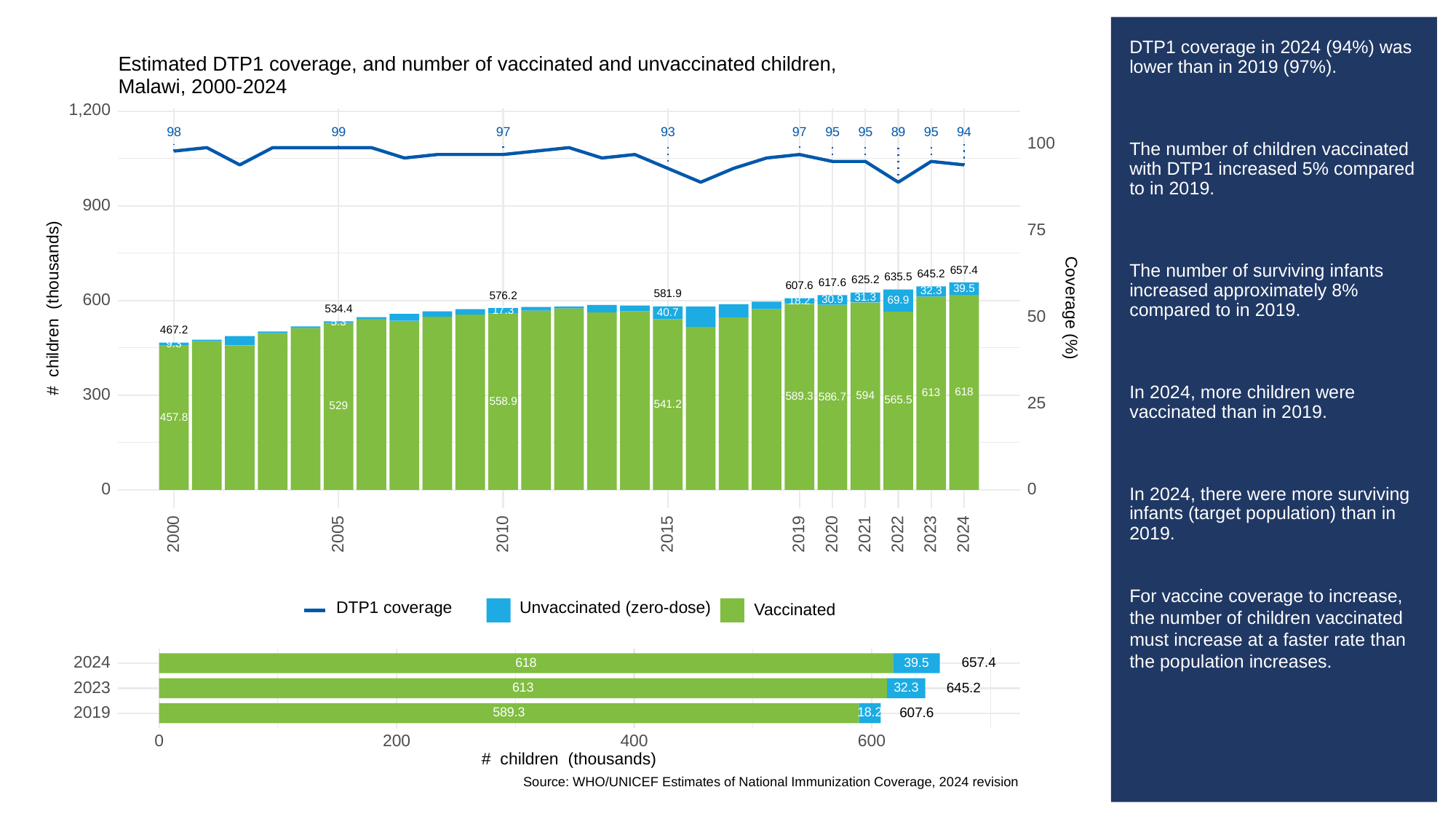

# DTP1 coverage in 2024 (94%) was lower than in 2019 (97%).

The number of children vaccinated with DTP1 increased 5% compared to in 2019.

The number of surviving infants increased approximately 8% compared to in 2019.

In 2024, more children were vaccinated than in 2019.

In 2024, there were more surviving infants (target population) than in 2019.

For vaccine coverage to increase, the number of children vaccinated must increase at a faster rate than the population increases.

Estimated DTP1 coverage, and number of vaccinated and unvaccinated children,
Malawi, 2000-2024
1,200

93
98
99
97
97
95
95
89
95
94
100

900

75

657.4
645.2
635.5
625.2
617.6
607.6

39.5

32.3

581.9
576.2

31.3
600

30.9
69.9

18.2

#  children  (thousands)
Coverage (%)

534.4

17.3

40.7

50

5.3

467.2

9.3

618
613
300
594
589.3
586.7

565.5
25
558.9
541.2
529
457.8

0
0

2023
2000
2005
2010
2015
2019
2020
2021
2022
2024

Unvaccinated (zero-dose)
DTP1 coverage
Vaccinated

2024
657.4
39.5
618

2023
645.2
613
32.3

2019
607.6
589.3
18.2

0
200
400
600
#  children  (thousands)
Source: WHO/UNICEF Estimates of National Immunization Coverage, 2024 revision